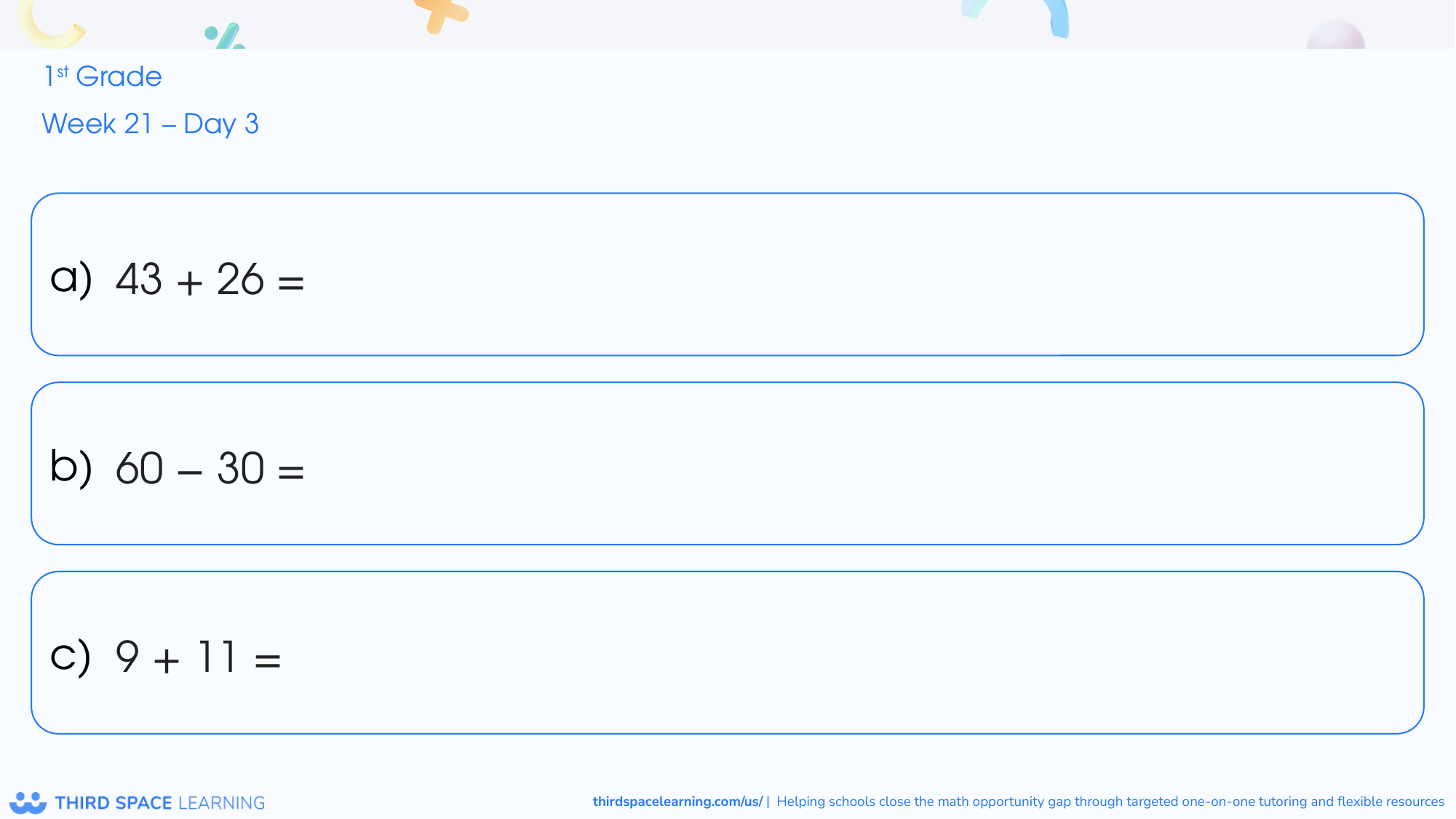

1st Grade
Week 21 – Day 3
43 + 26 =
60 − 30 =
9 + 11 =